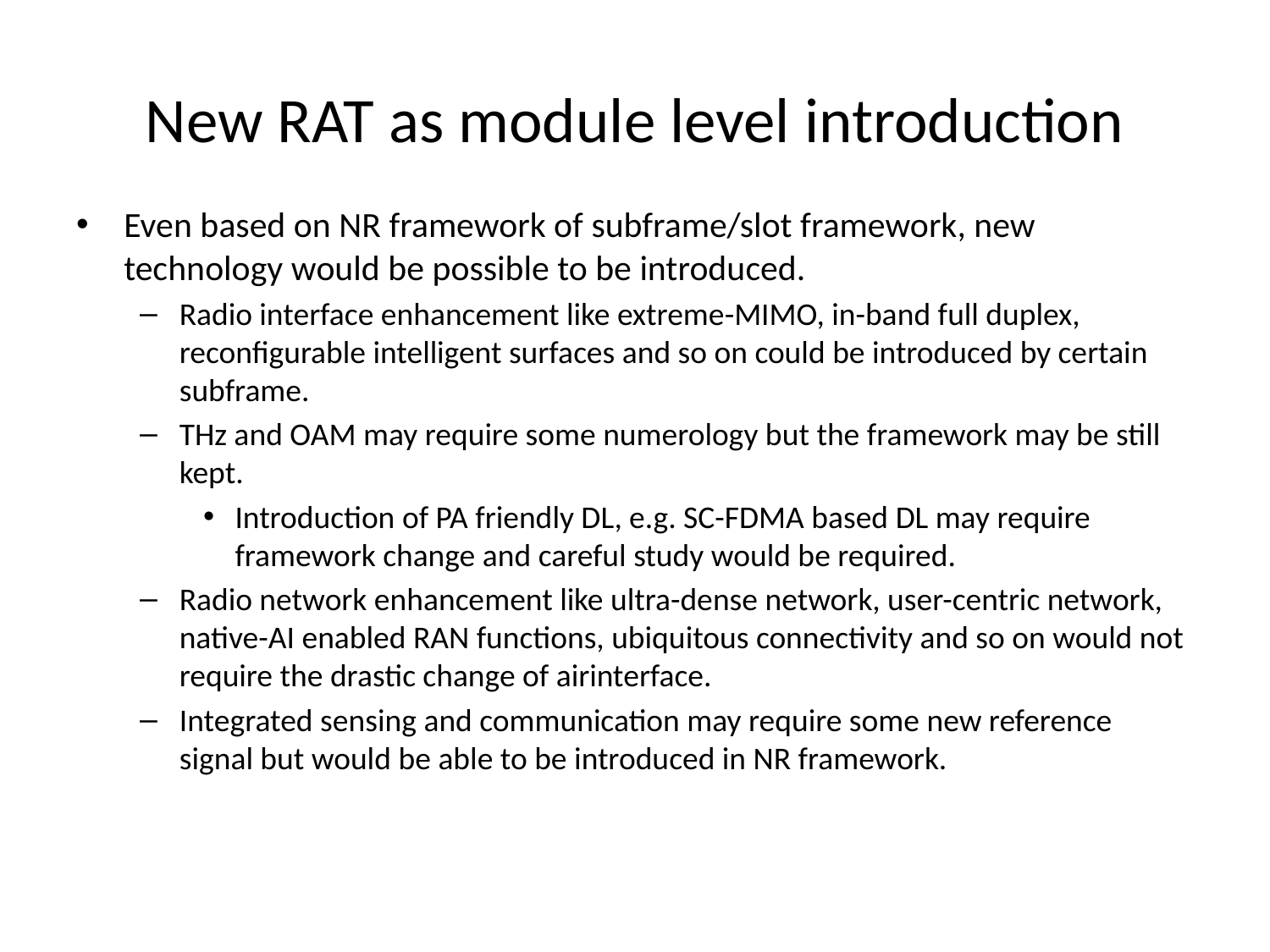

# New RAT as module level introduction
Even based on NR framework of subframe/slot framework, new technology would be possible to be introduced.
Radio interface enhancement like extreme-MIMO, in-band full duplex, reconfigurable intelligent surfaces and so on could be introduced by certain subframe.
THz and OAM may require some numerology but the framework may be still kept.
Introduction of PA friendly DL, e.g. SC-FDMA based DL may require framework change and careful study would be required.
Radio network enhancement like ultra-dense network, user-centric network, native-AI enabled RAN functions, ubiquitous connectivity and so on would not require the drastic change of airinterface.
Integrated sensing and communication may require some new reference signal but would be able to be introduced in NR framework.